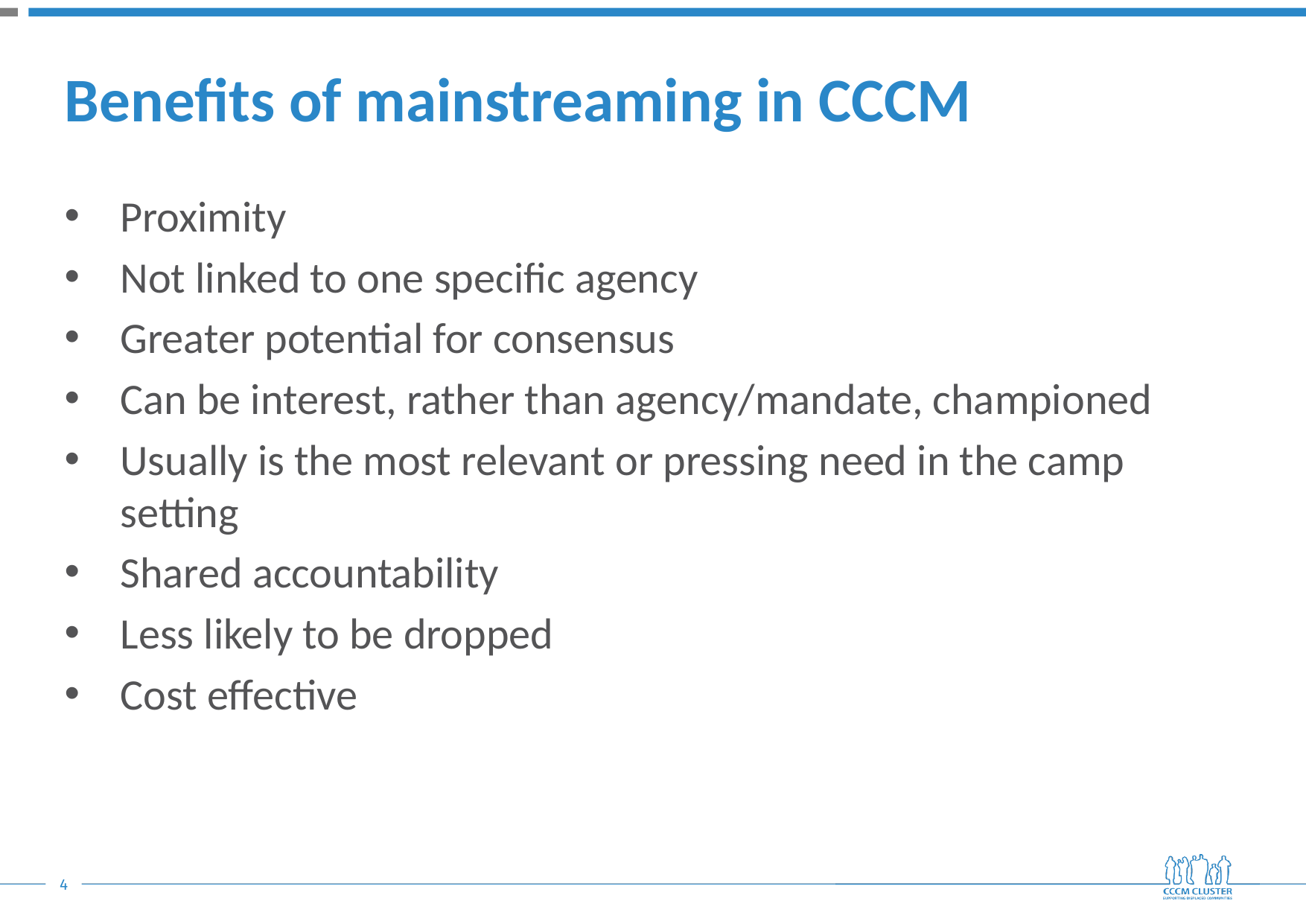

# Benefits of mainstreaming in CCCM
Proximity
Not linked to one specific agency
Greater potential for consensus
Can be interest, rather than agency/mandate, championed
Usually is the most relevant or pressing need in the camp setting
Shared accountability
Less likely to be dropped
Cost effective